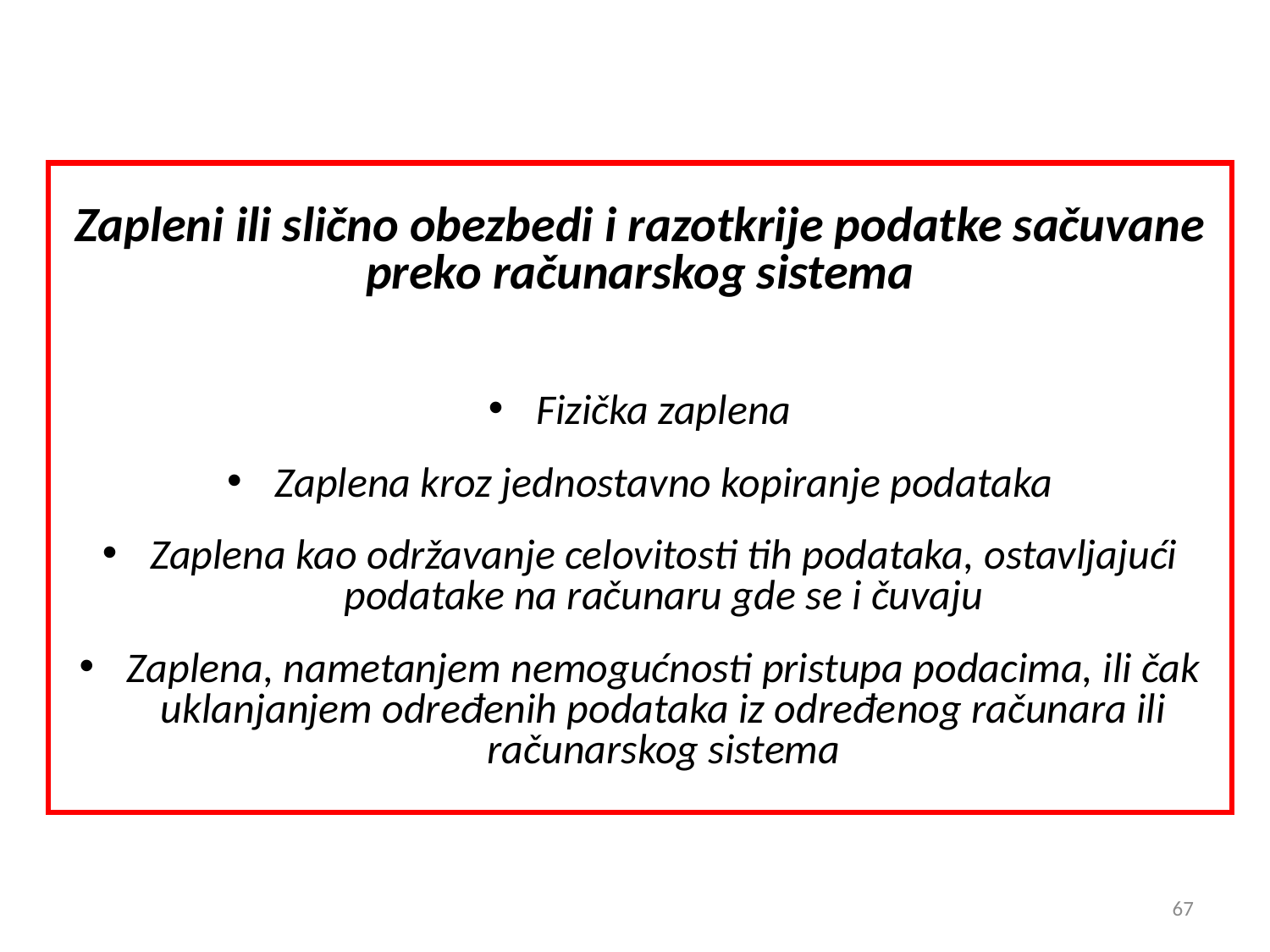

Zapleni ili slično obezbedi i razotkrije podatke sačuvane preko računarskog sistema

Fizička zaplena
Zaplena kroz jednostavno kopiranje podataka
Zaplena kao održavanje celovitosti tih podataka, ostavljajući podatake na računaru gde se i čuvaju
Zaplena, nametanjem nemogućnosti pristupa podacima, ili čak uklanjanjem određenih podataka iz određenog računara ili računarskog sistema
67